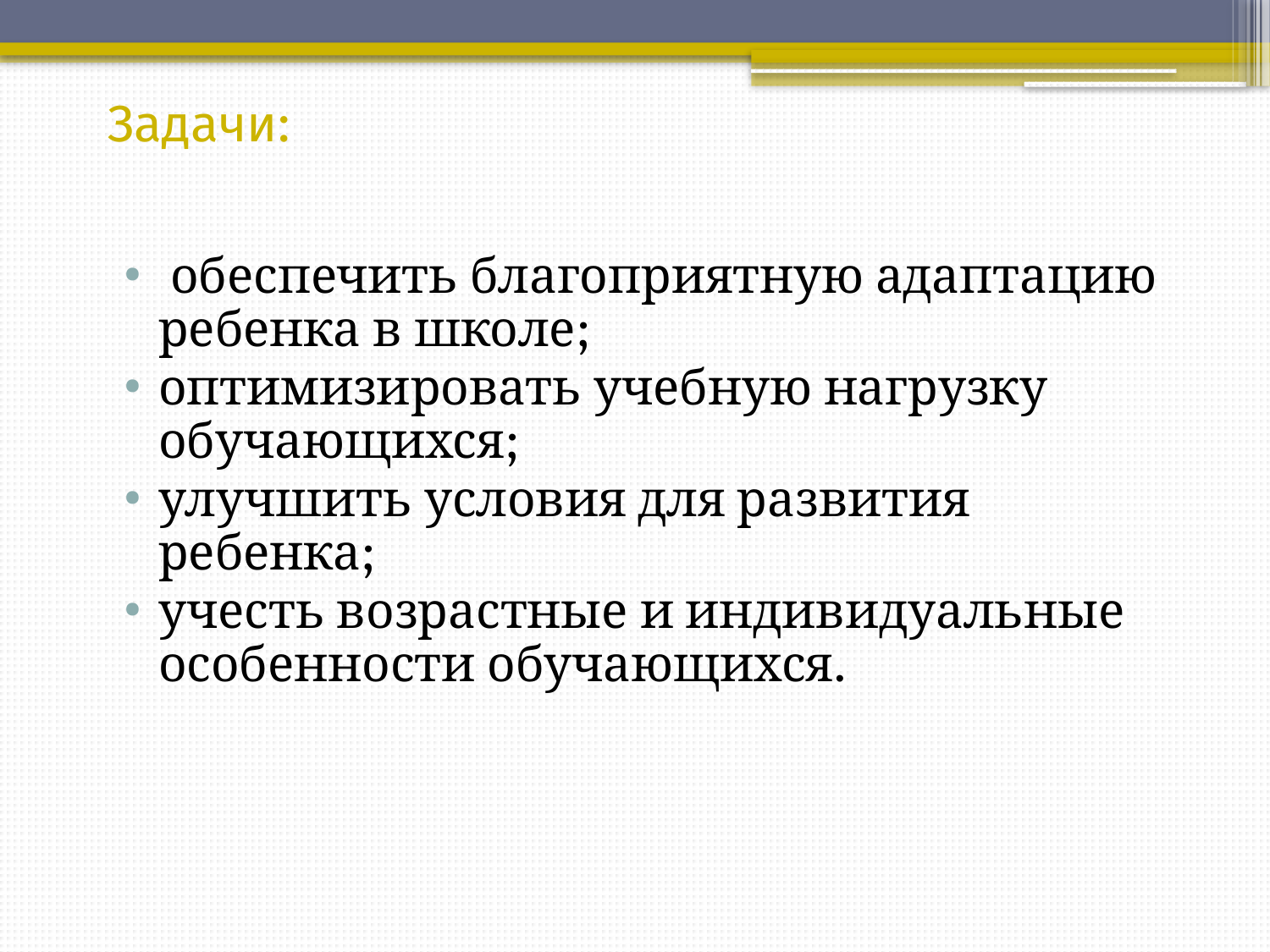

# Задачи:

 обеспечить благоприятную адаптацию ребенка в школе;
оптимизировать учебную нагрузку обучающихся;
улучшить условия для развития ребенка;
учесть возрастные и индивидуальные особенности обучающихся.